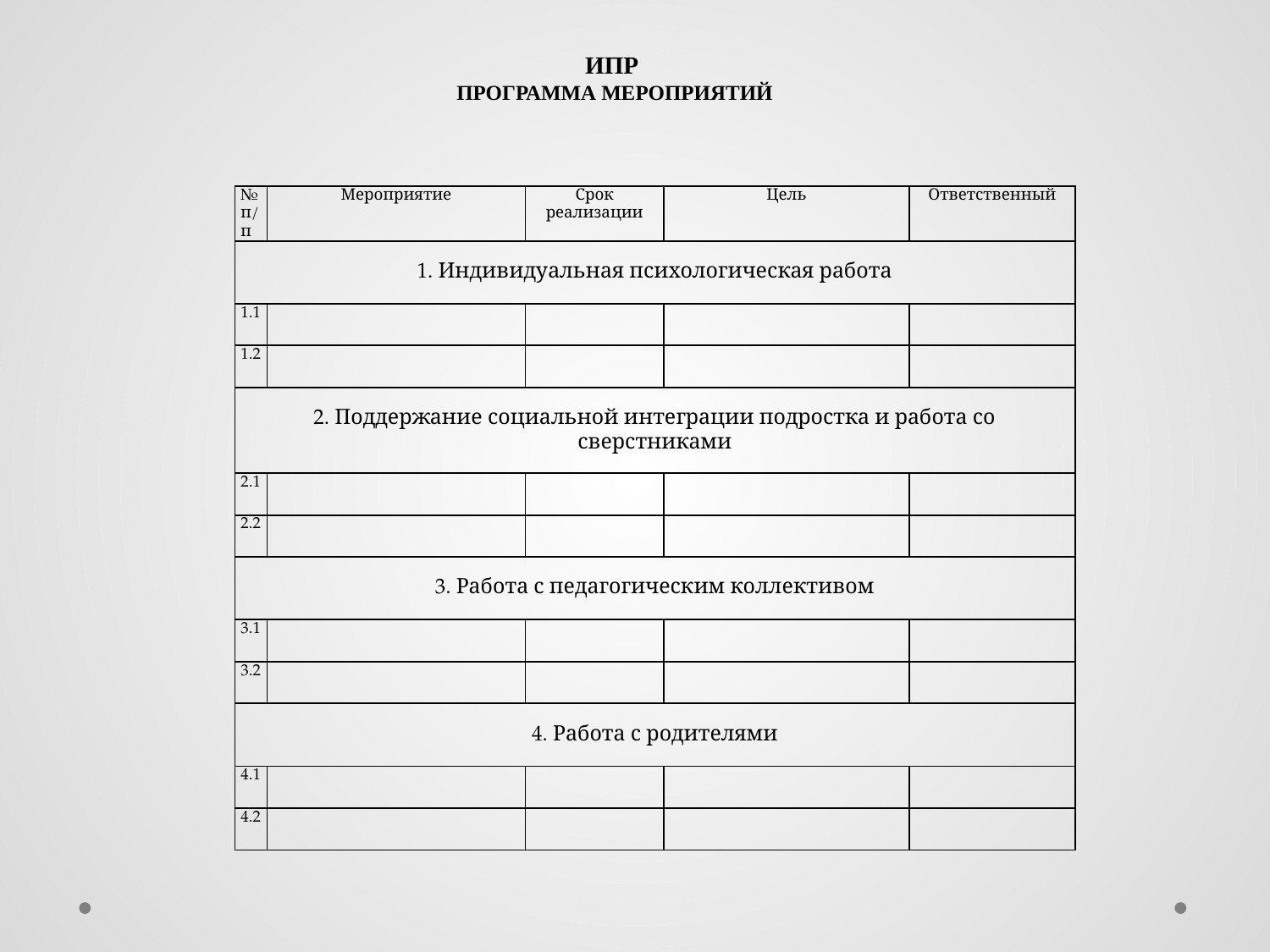

# ИПР ПРОГРАММА МЕРОПРИЯТИЙ
| № п/п | Мероприятие | Срок реализации | Цель | Ответственный |
| --- | --- | --- | --- | --- |
| 1. Индивидуальная психологическая работа |  |  |  |  |
| 1.1 |  |  |  |  |
| 1.2 |  |  |  |  |
| 2. Поддержание социальной интеграции подростка и работа со сверстниками |  |  |  |  |
| 2.1 |  |  |  |  |
| 2.2 |  |  |  |  |
| 3. Работа с педагогическим коллективом |  |  |  |  |
| 3.1 |  |  |  |  |
| 3.2 |  |  |  |  |
| 4. Работа с родителями |  |  |  |  |
| 4.1 |  |  |  |  |
| 4.2 |  |  |  |  |